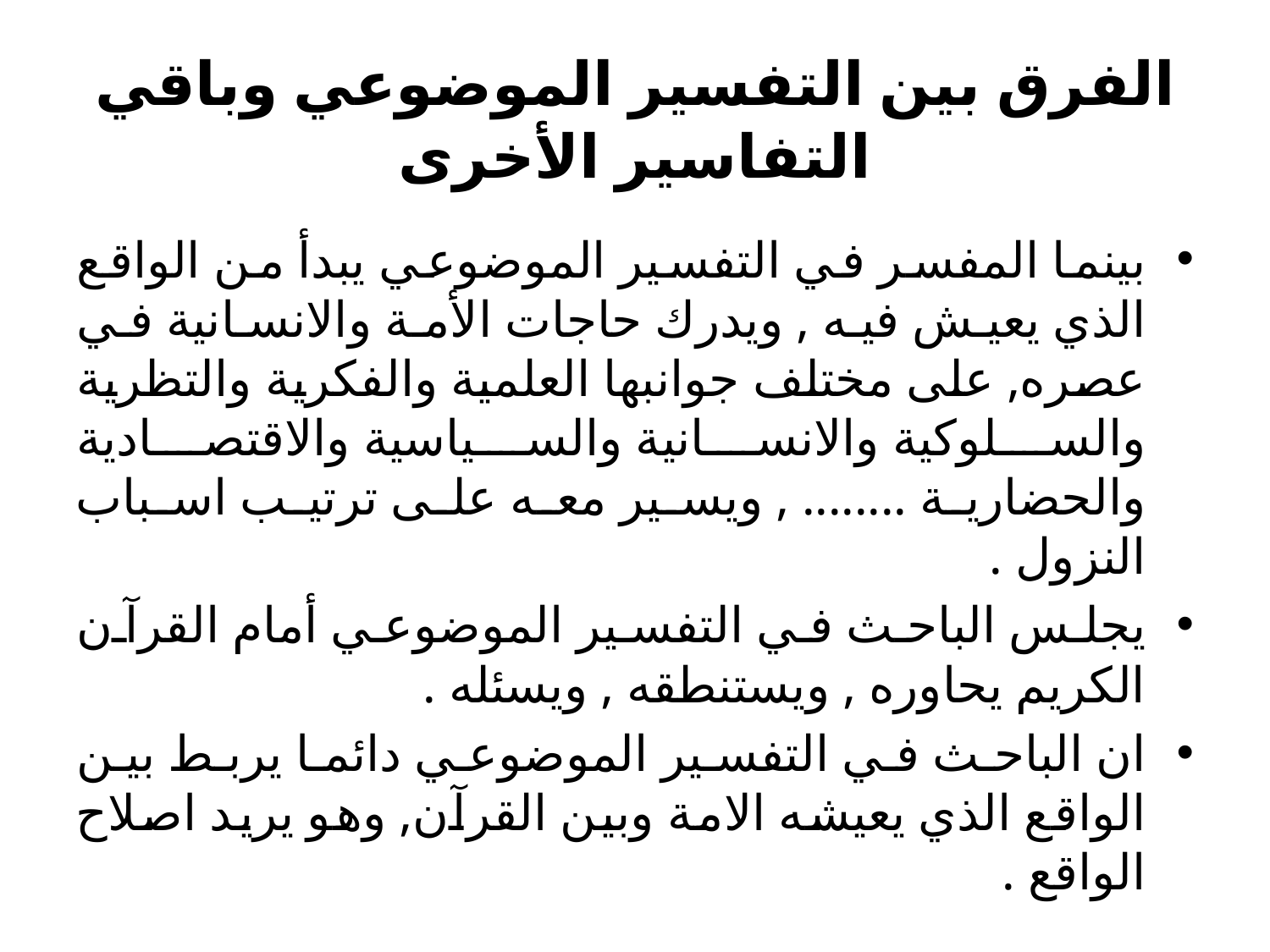

# الفرق بين التفسير الموضوعي وباقي التفاسير الأخرى
بينما المفسر في التفسير الموضوعي يبدأ من الواقع الذي يعيش فيه , ويدرك حاجات الأمة والانسانية في عصره, على مختلف جوانبها العلمية والفكرية والتظرية والسلوكية والانسانية والسياسية والاقتصادية والحضارية ........ , ويسير معه على ترتيب اسباب النزول .
يجلس الباحث في التفسير الموضوعي أمام القرآن الكريم يحاوره , ويستنطقه , ويسئله .
ان الباحث في التفسير الموضوعي دائما يربط بين الواقع الذي يعيشه الامة وبين القرآن, وهو يريد اصلاح الواقع .